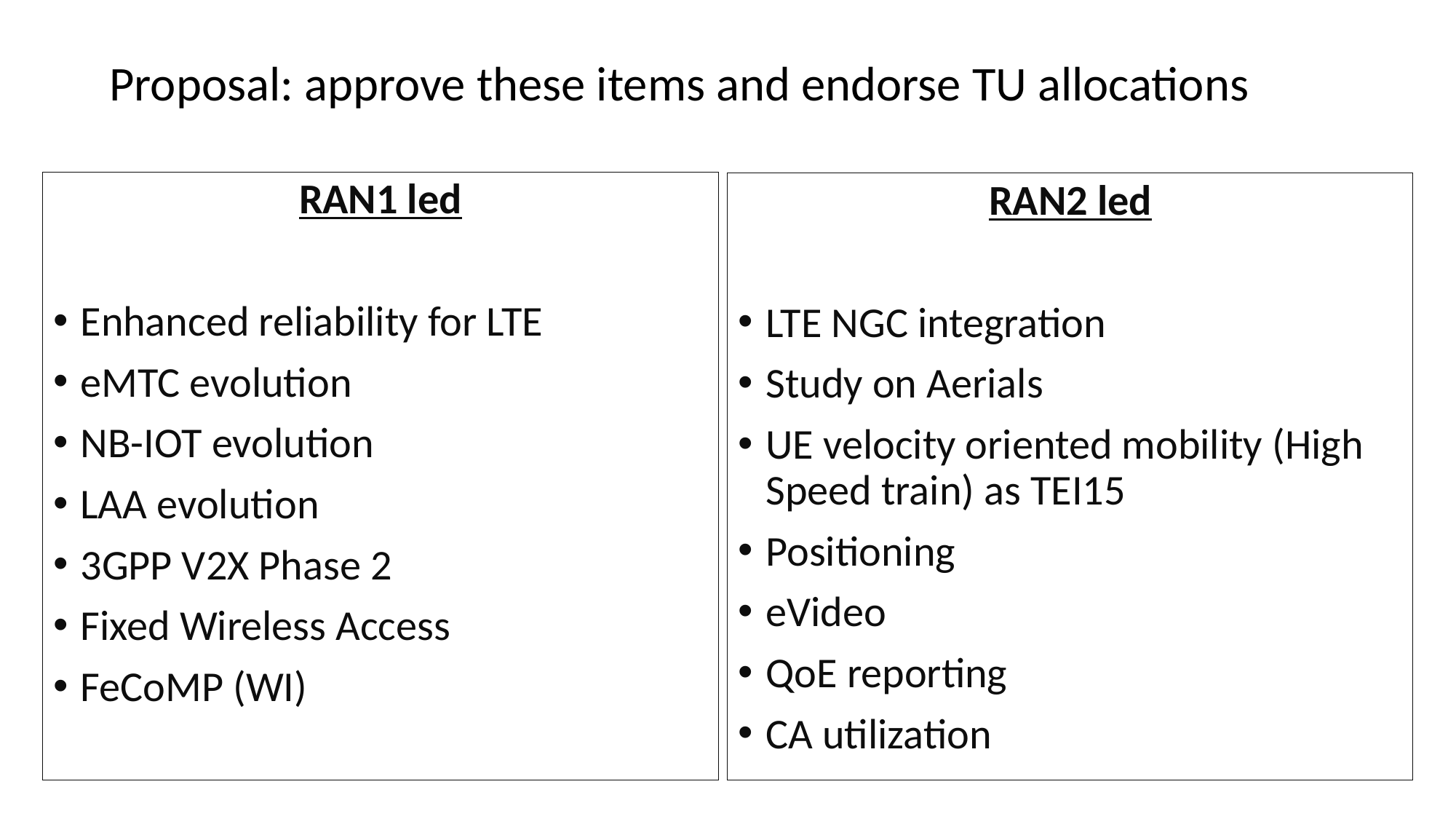

# Proposal: approve these items and endorse TU allocations
RAN1 led

Enhanced reliability for LTE
eMTC evolution
NB-IOT evolution
LAA evolution
3GPP V2X Phase 2
Fixed Wireless Access
FeCoMP (WI)

RAN2 led

LTE NGC integration
Study on Aerials
UE velocity oriented mobility (High Speed train) as TEI15
Positioning
eVideo
QoE reporting
CA utilization